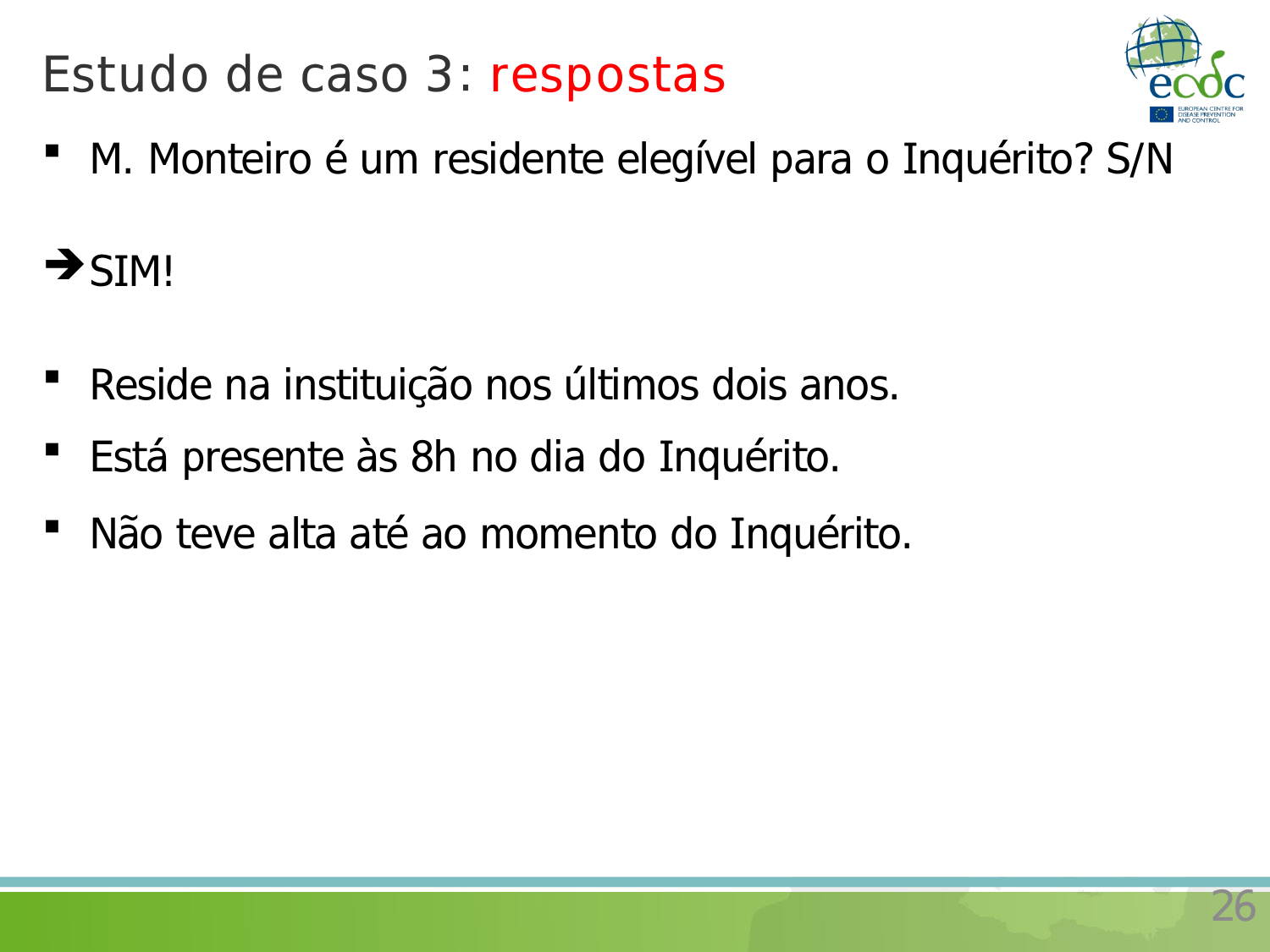

# Estudo de caso 3: respostas
M. Monteiro é um residente elegível para o Inquérito? S/N

SIM!

Reside na instituição nos últimos dois anos.
Está presente às 8h no dia do Inquérito.
Não teve alta até ao momento do Inquérito.

26